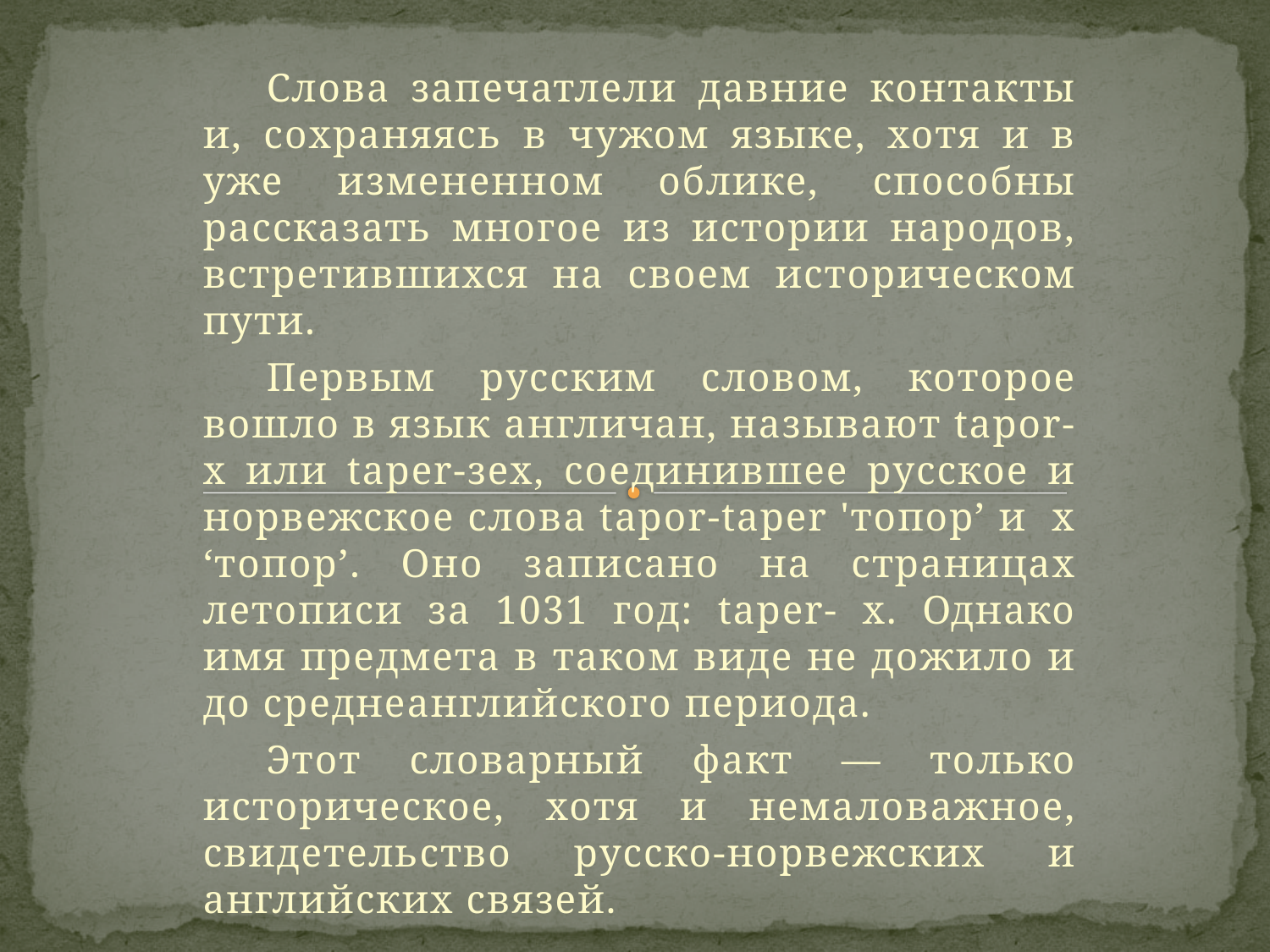

Слова запечатлели давние контакты и, сохраняясь в чужом языке, хотя и в уже измененном облике, способны рассказать многое из истории народов, встретившихся на своем историческом пути.
Первым русским словом, которое вошло в язык англичан, называют tapor- х или taper-зех, соединившее русское и норвежское слова tapor-taper 'топор’ и  x ‘топор’. Оно записано на страницах летописи за 1031 год: taper- x. Однако имя предмета в таком виде не дожило и до средне­английского периода.
Этот словарный факт — только историческое, хотя и немаловажное, свидетельство русско-норвежских и английских связей.